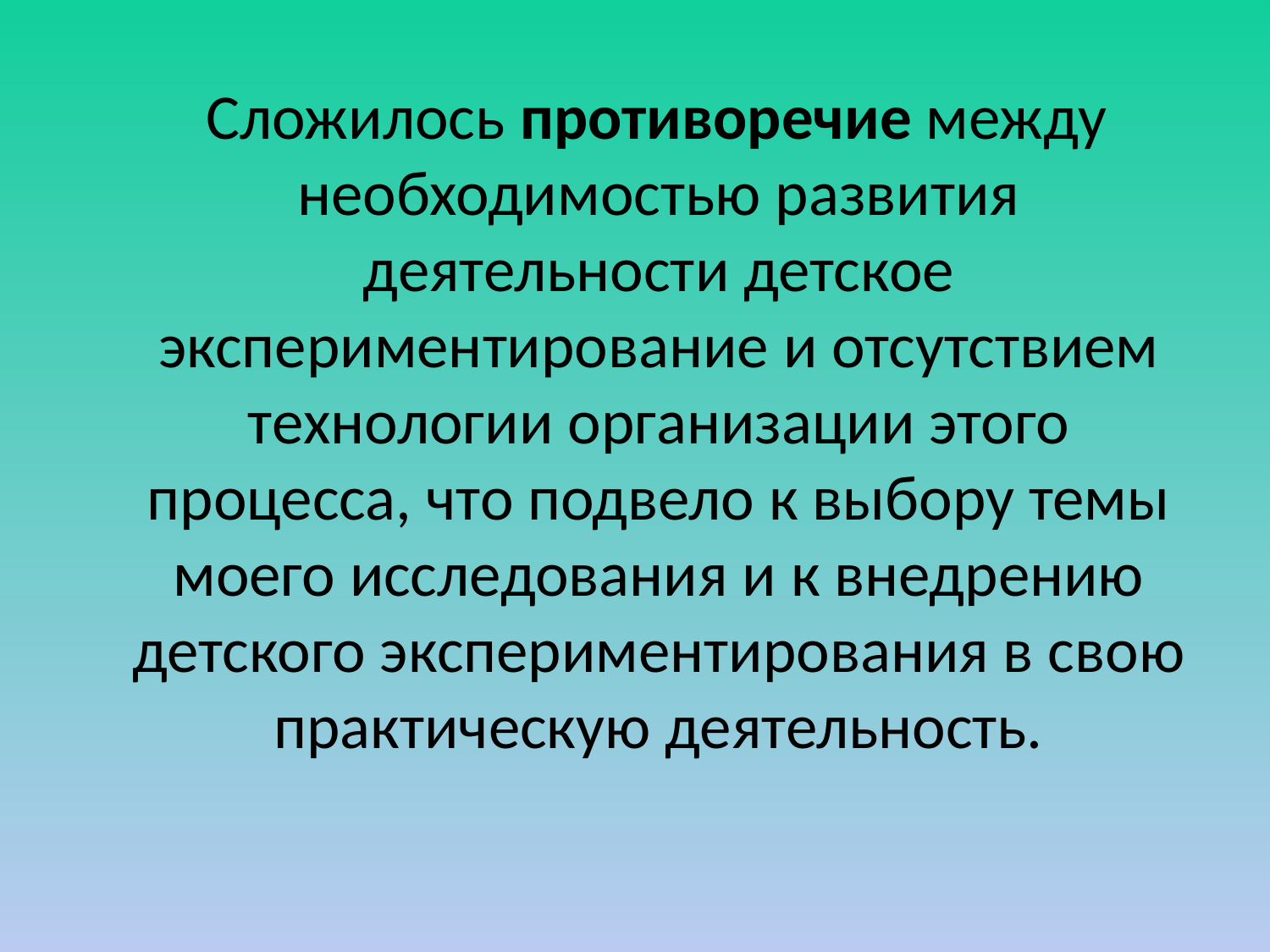

#
   Сложилось противоречие между необходимостью развития деятельности детское экспериментирование и отсутствием технологии организации этого процесса, что подвело к выбору темы моего исследования и к внедрению детского экспериментирования в свою практическую деятельность.